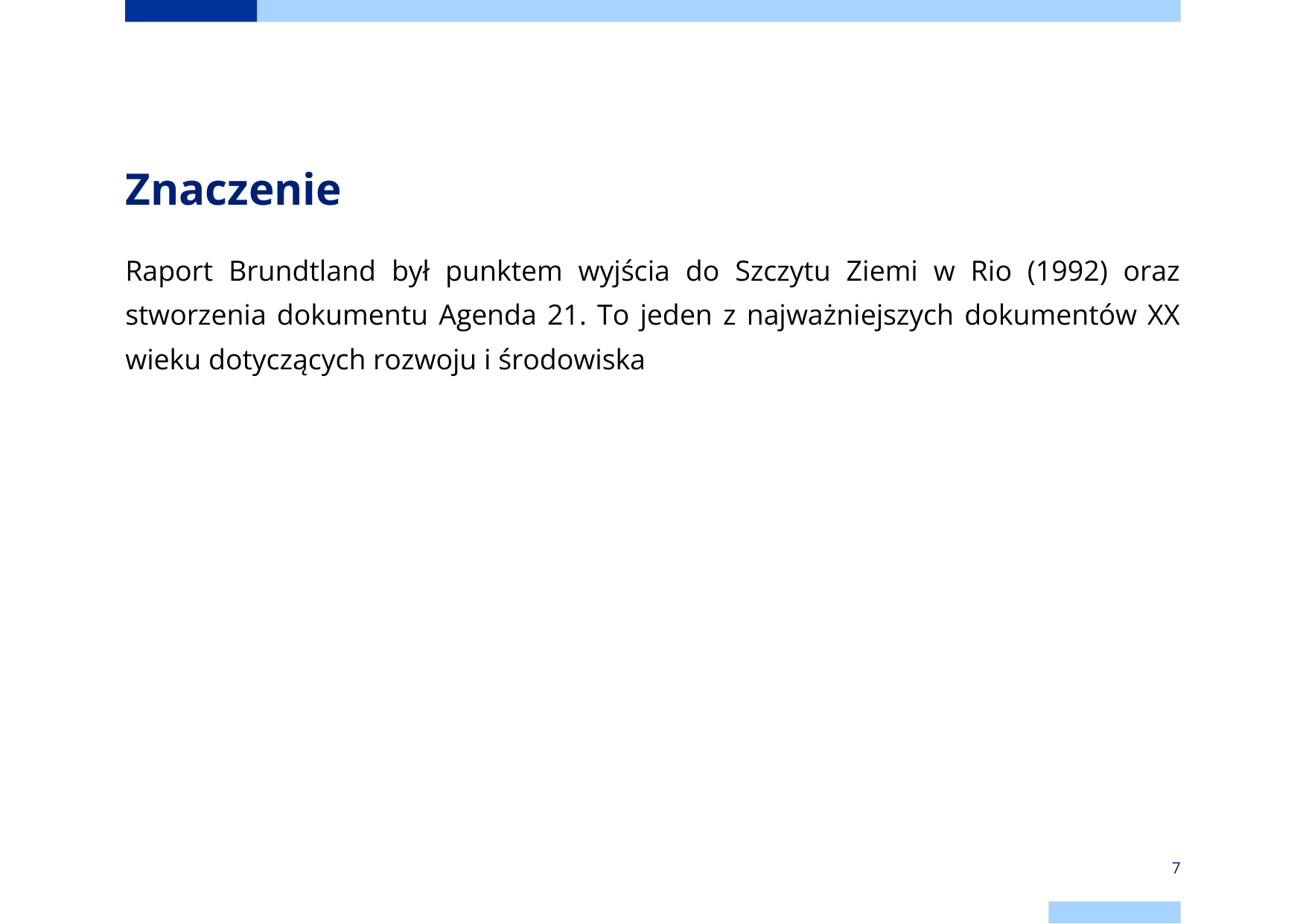

# Znaczenie
Raport Brundtland był punktem wyjścia do Szczytu Ziemi w Rio (1992) oraz stworzenia dokumentu Agenda 21. To jeden z najważniejszych dokumentów XX wieku dotyczących rozwoju i środowiska
7